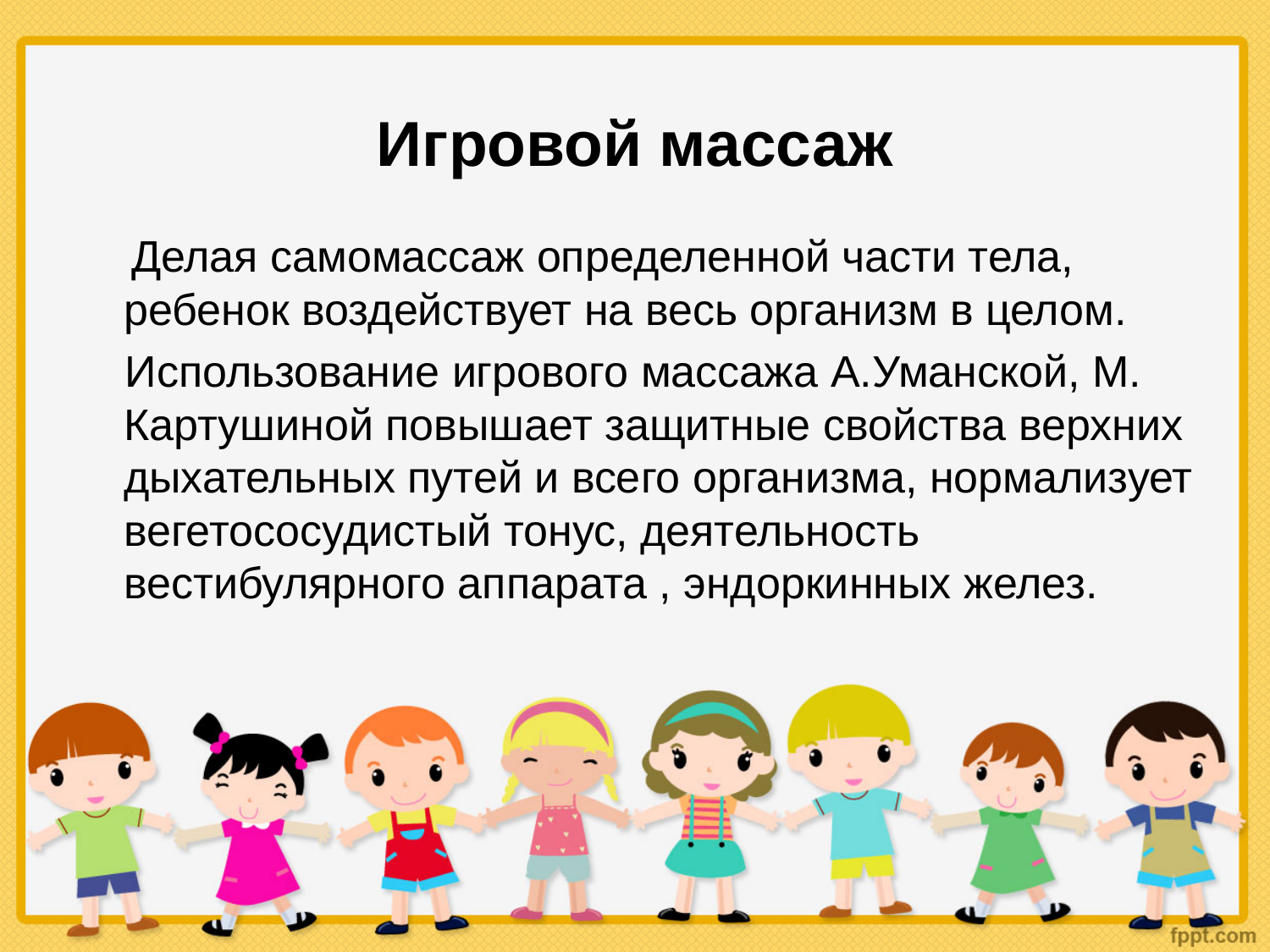

# Игровой массаж
    Делая самомассаж определенной части тела, ребенок воздействует на весь организм в целом.
    Использование игрового массажа А.Уманской, М. Картушиной повышает защитные свойства верхних дыхательных путей и всего организма, нормализует вегетососудистый тонус, деятельность вестибулярного аппарата , эндоркинных желез.
Prezentacii.com